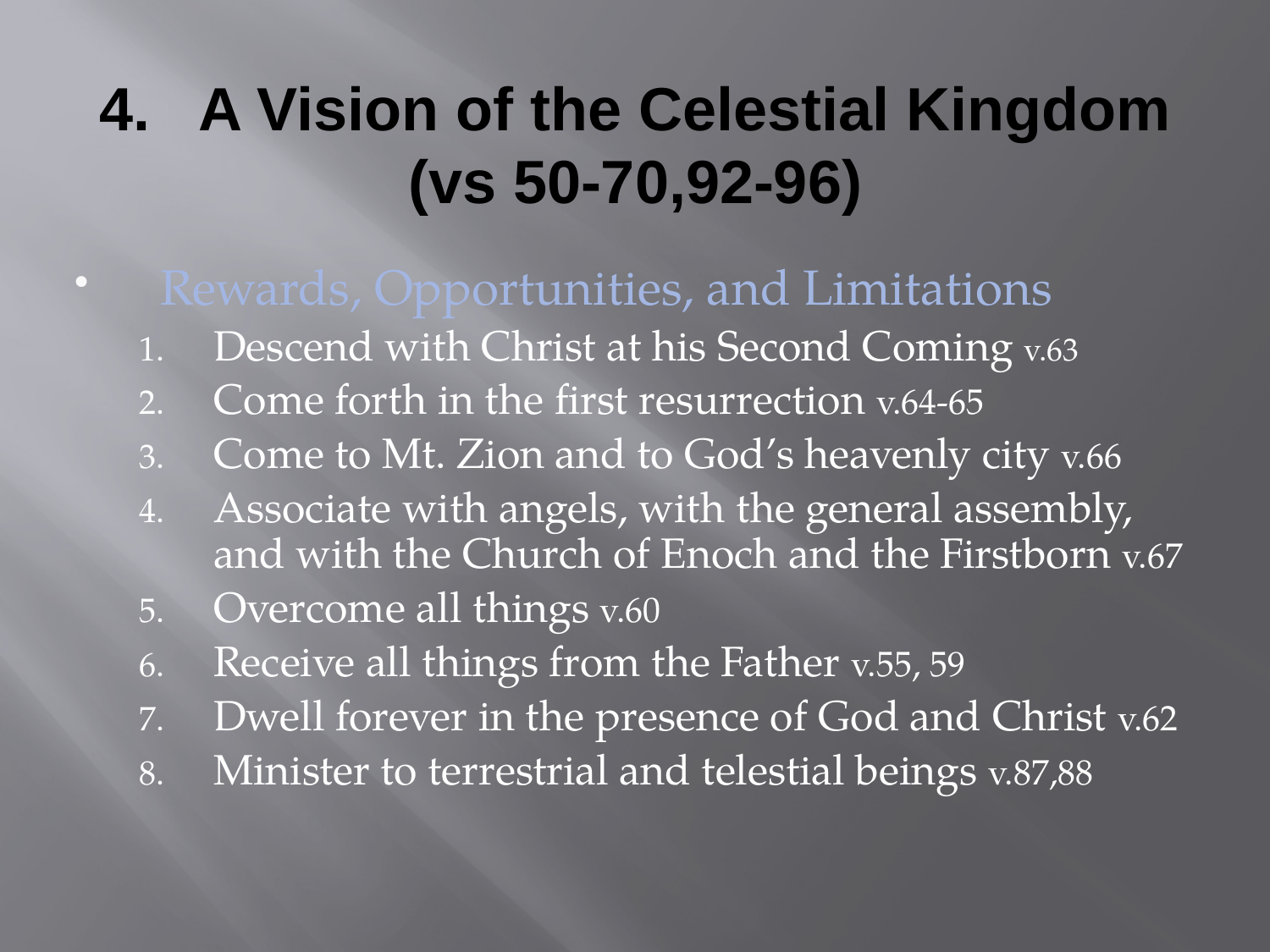

# 4.   A Vision of the Celestial Kingdom (vs 50-70,92-96)
Rewards, Opportunities, and Limitations
Descend with Christ at his Second Coming v.63
Come forth in the first resurrection v.64-65
Come to Mt. Zion and to God’s heavenly city v.66
Associate with angels, with the general assembly, and with the Church of Enoch and the Firstborn v.67
Overcome all things v.60
Receive all things from the Father v.55, 59
Dwell forever in the presence of God and Christ v.62
Minister to terrestrial and telestial beings v.87,88